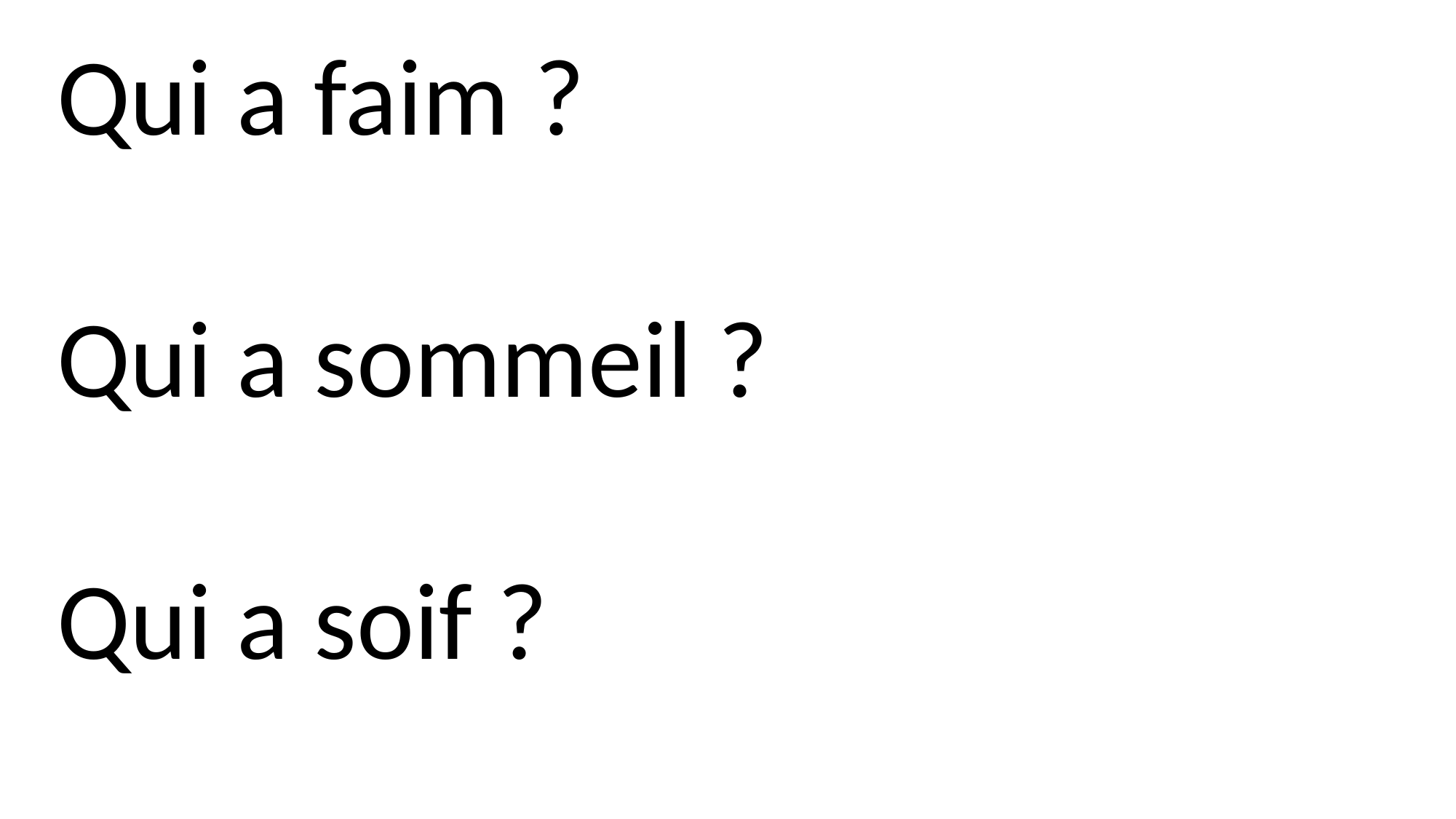

Qui a faim ?

Qui a sommeil ?

Qui a soif ?